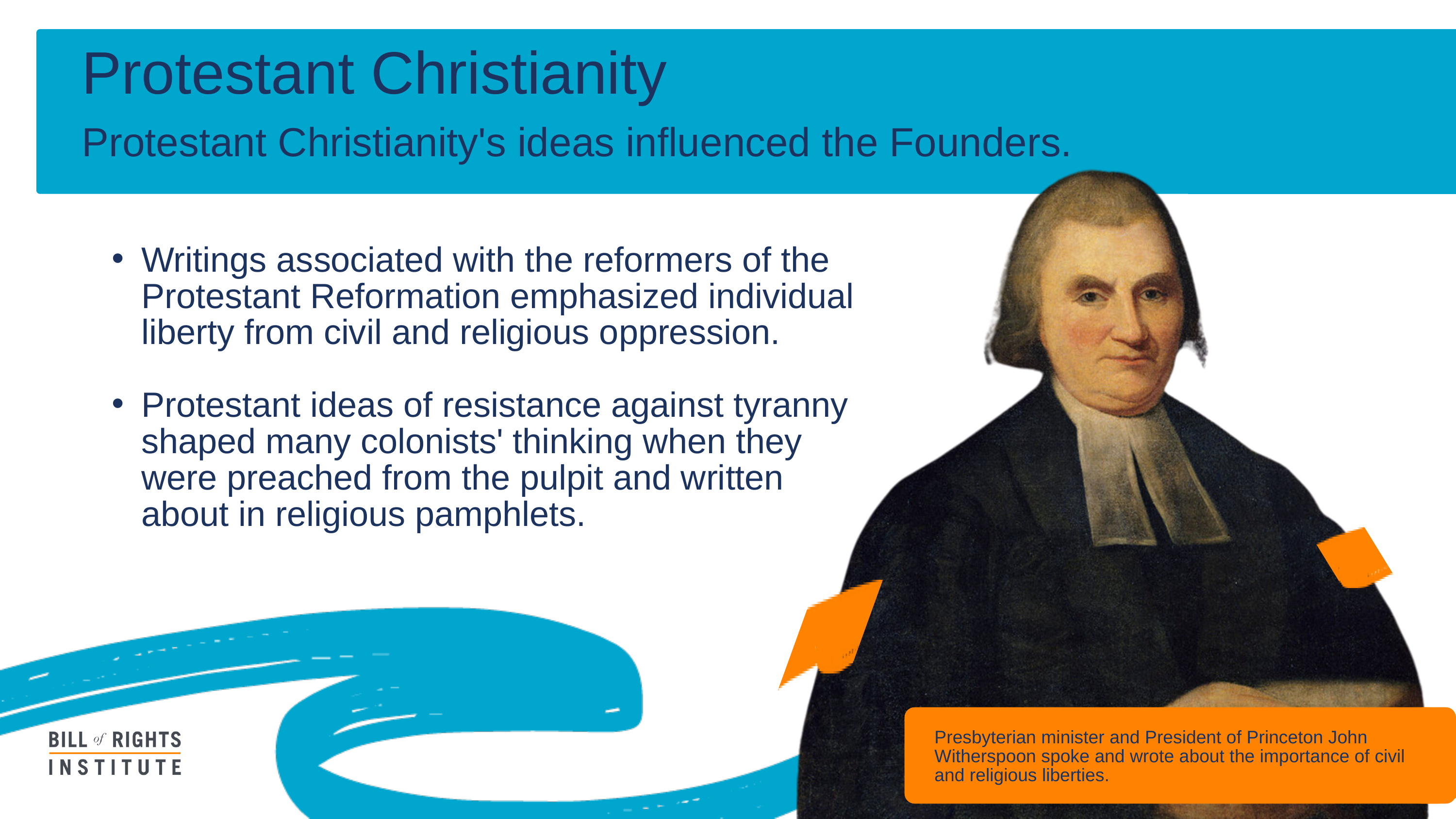

Protestant Christianity

Protestant Christianity's ideas influenced the Founders.
Writings associated with the reformers of the Protestant Reformation emphasized individual liberty from civil and religious oppression. ​

Protestant ideas of resistance against tyranny shaped many colonists' thinking when they were preached from the pulpit and written about in religious pamphlets.​

Presbyterian minister and President of Princeton John Witherspoon spoke and wrote about the importance of civil and religious liberties. ​